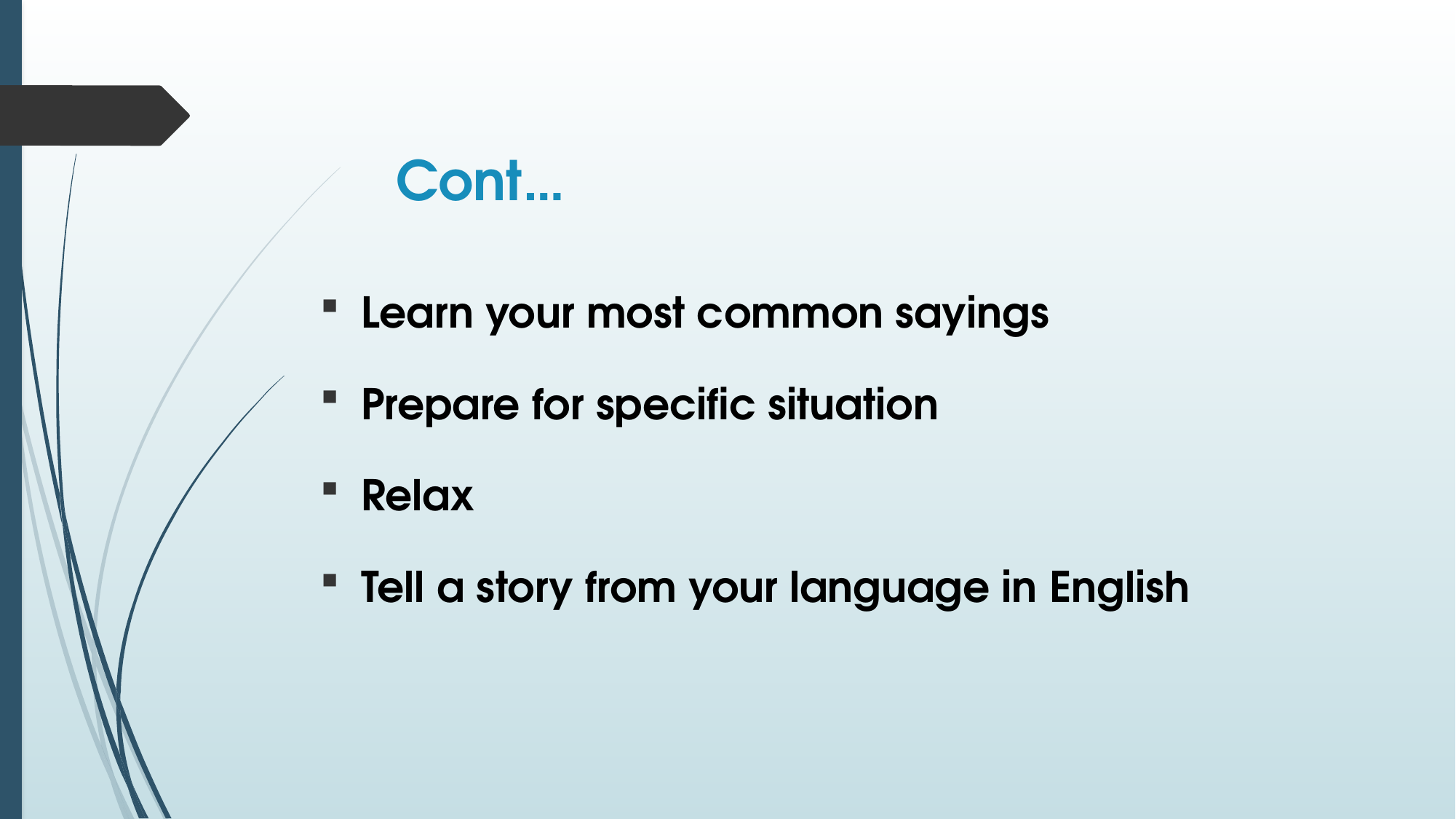

# Cont…
Learn your most common sayings
Prepare for specific situation
Relax
Tell a story from your language in English